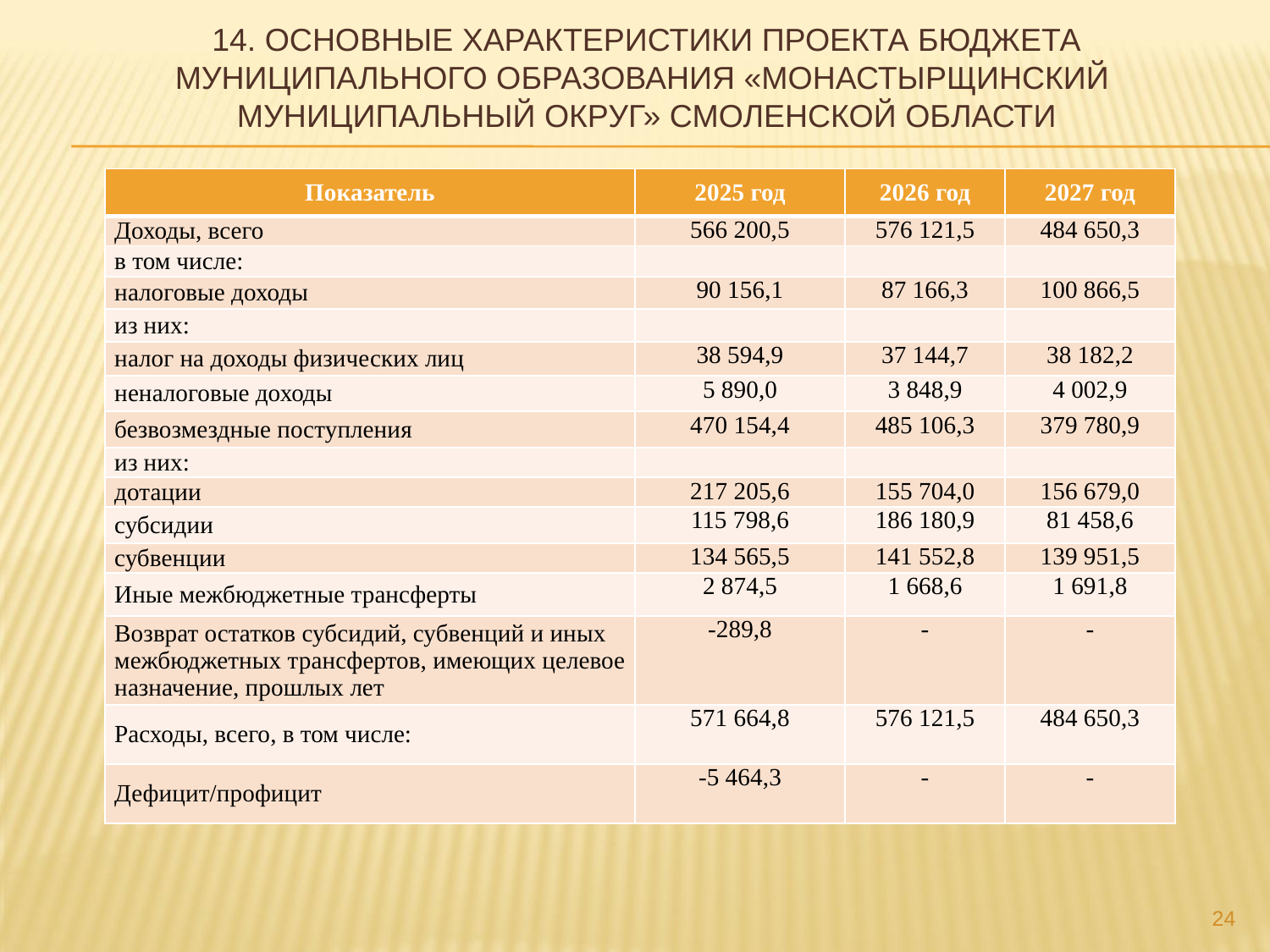

# 14. Основные характеристики ПРОЕКТА бюджета муниципального образования «Монастырщинский  муниципальный округ» Смоленской области
| Показатель | 2025 год | 2026 год | 2027 год |
| --- | --- | --- | --- |
| Доходы, всего | 566 200,5 | 576 121,5 | 484 650,3 |
| в том числе: |  |  |  |
| налоговые доходы | 90 156,1 | 87 166,3 | 100 866,5 |
| из них: |  |  |  |
| налог на доходы физических лиц | 38 594,9 | 37 144,7 | 38 182,2 |
| неналоговые доходы | 5 890,0 | 3 848,9 | 4 002,9 |
| безвозмездные поступления | 470 154,4 | 485 106,3 | 379 780,9 |
| из них: |  |  |  |
| дотации | 217 205,6 | 155 704,0 | 156 679,0 |
| субсидии | 115 798,6 | 186 180,9 | 81 458,6 |
| субвенции | 134 565,5 | 141 552,8 | 139 951,5 |
| Иные межбюджетные трансферты | 2 874,5 | 1 668,6 | 1 691,8 |
| Возврат остатков субсидий, субвенций и иных межбюджетных трансфертов, имеющих целевое назначение, прошлых лет | -289,8 | - | - |
| Расходы, всего, в том числе: | 571 664,8 | 576 121,5 | 484 650,3 |
| Дефицит/профицит | -5 464,3 | - | - |
24